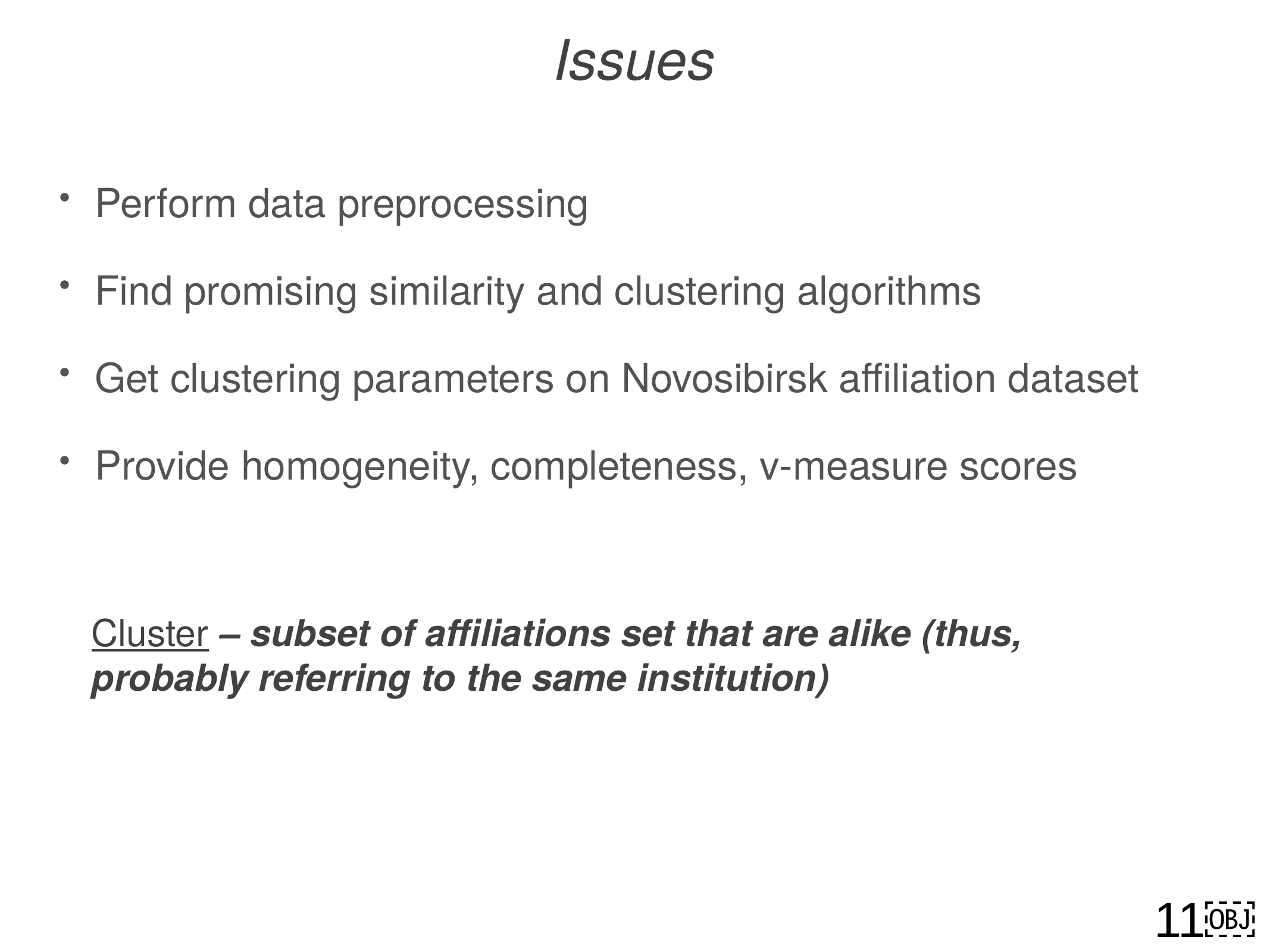

Issues
Perform data preprocessing
Find promising similarity and clustering algorithms
Get clustering parameters on Novosibirsk affiliation dataset
Provide homogeneity, completeness, v-measure scores
Cluster – subset of affiliations set that are alike (thus, probably referring to the same institution)
11￼